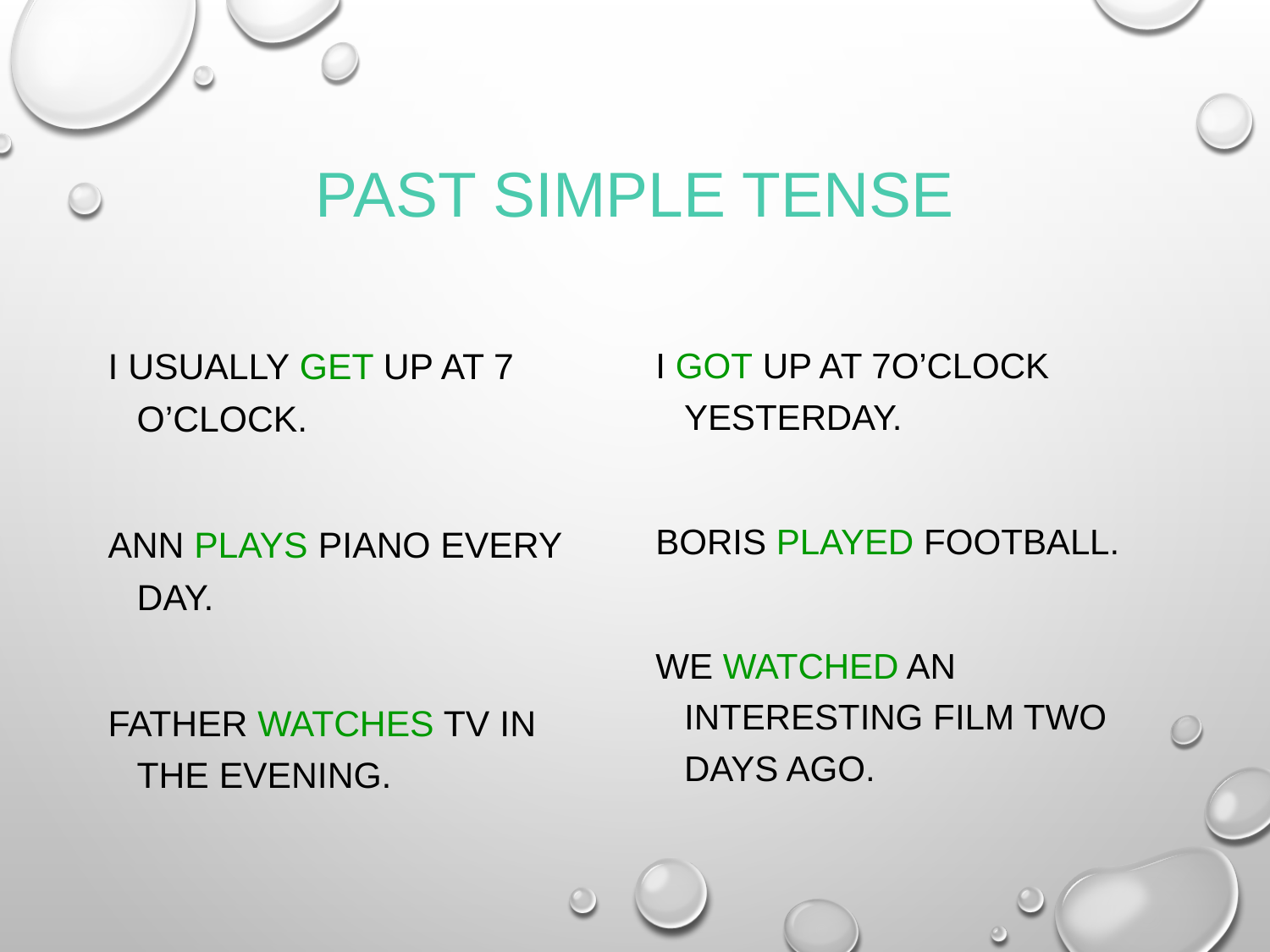

# PAST SIMPLE TENSE
I usually get up at 7 o’clock.

Ann plays piano every day.

Father watches TV in the evening.
I got up at 7o’clock yesterday.

Boris played football.

We watched an interesting film two days ago.